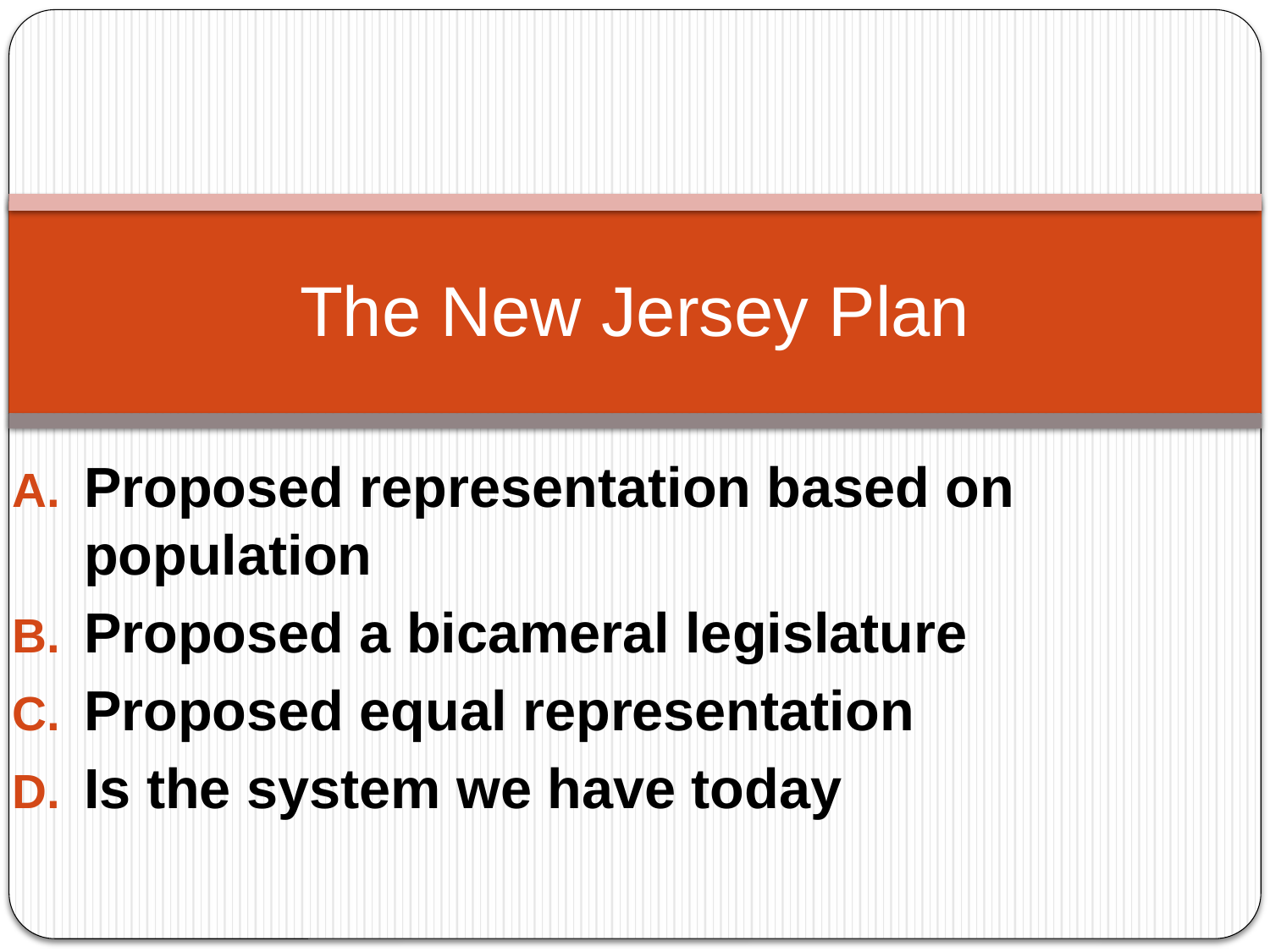

# The New Jersey Plan
Proposed representation based on population
Proposed a bicameral legislature
Proposed equal representation
Is the system we have today